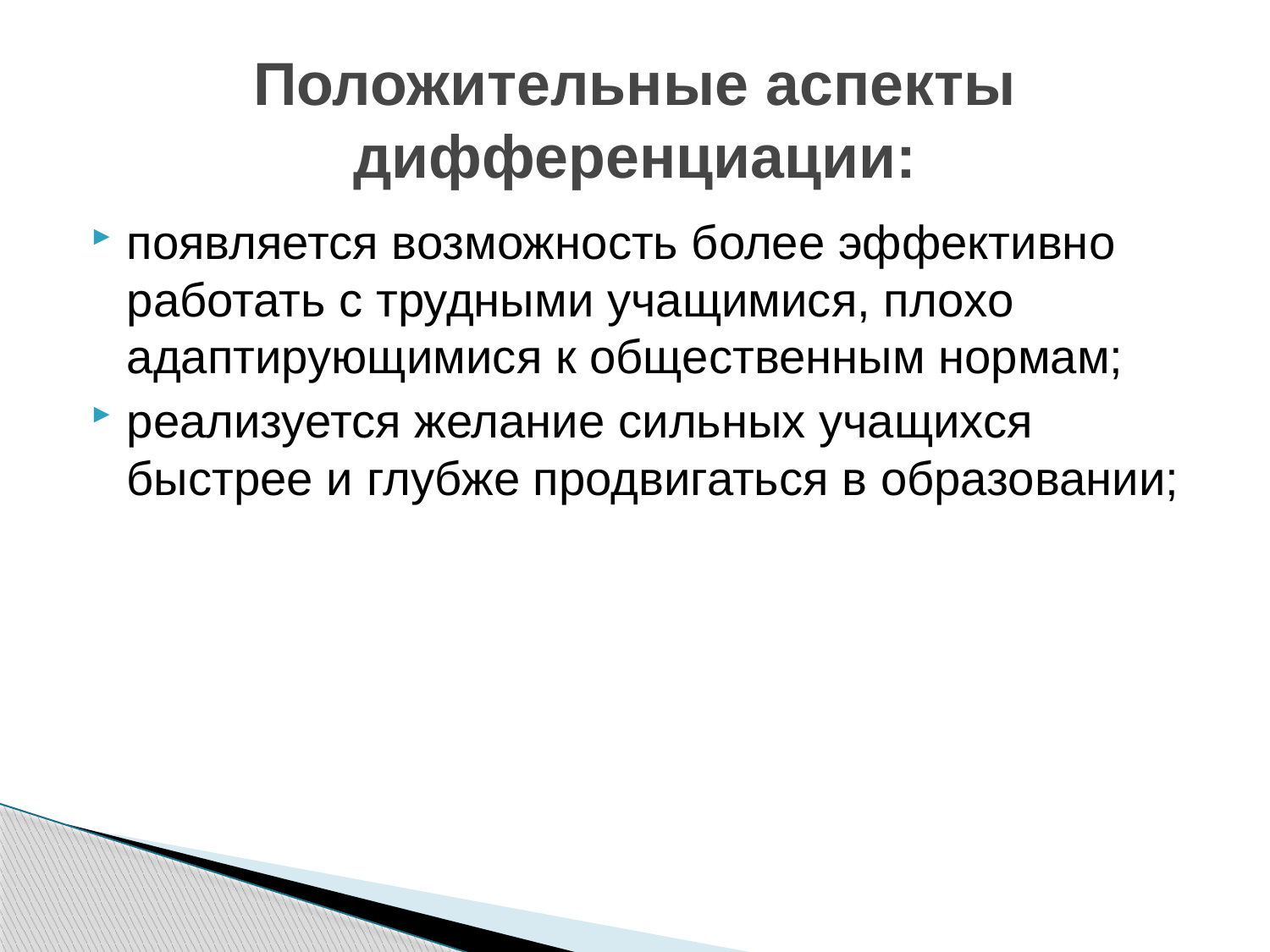

# Положительные аспекты дифференциации:
появляется возможность более эффективно работать с трудными учащимися, плохо адаптирующимися к общественным нормам;
реализуется желание сильных учащихся быстрее и глубже продвигаться в образовании;